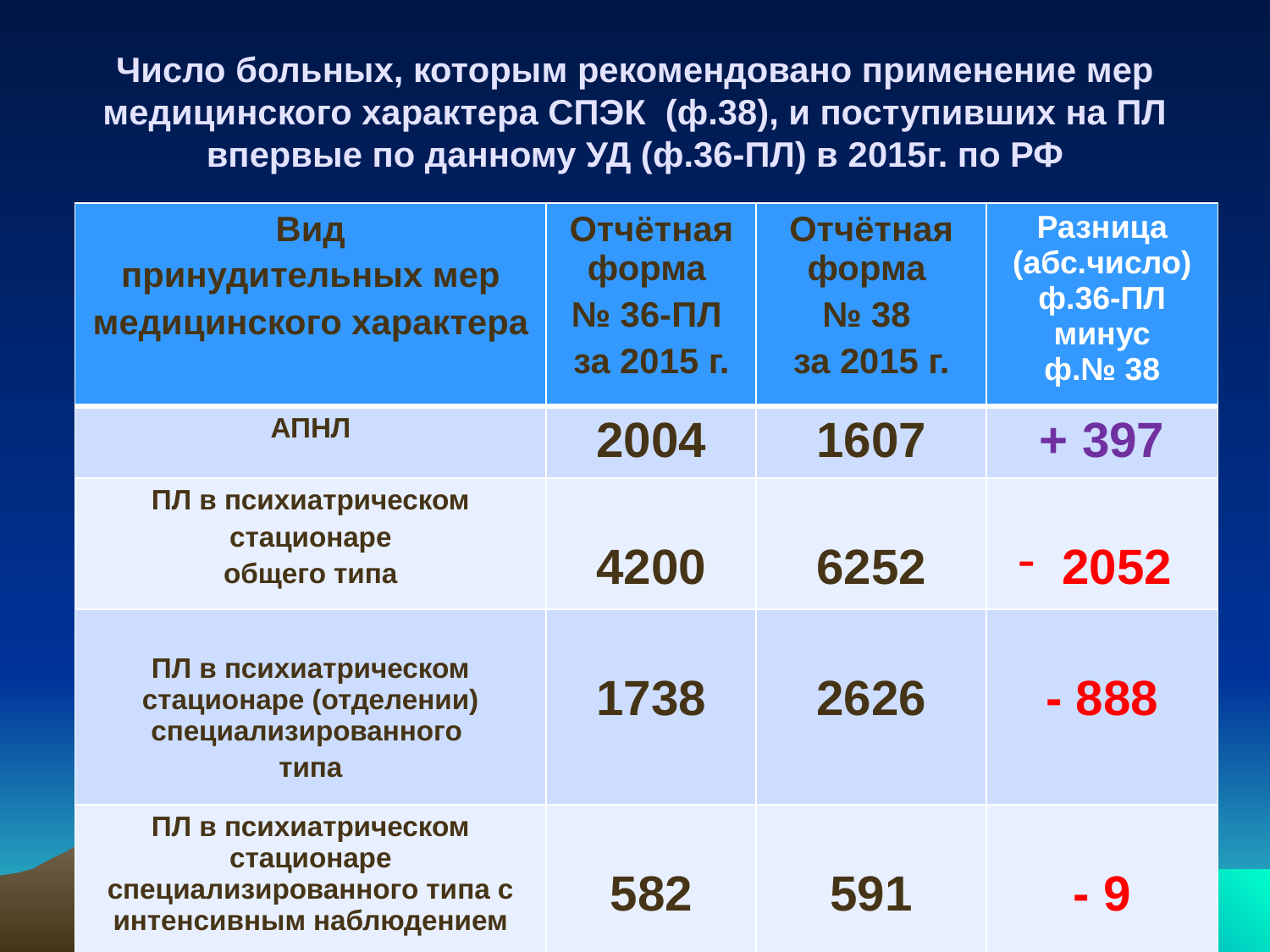

Число больных, которым рекомендовано применение мер медицинского характера СПЭК  (ф.38), и поступивших на ПЛ впервые по данному УД (ф.36-ПЛ) в 2015г. по РФ
| Вид принудительных мер медицинского характера | Отчётная форма № 36-ПЛ за 2015 г. | Отчётная форма № 38 за 2015 г. | Разница (абс.число) ф.36-ПЛ минус ф.№ 38 |
| --- | --- | --- | --- |
| АПНЛ | 2004 | 1607 | + 397 |
| ПЛ в психиатрическом стационаре общего типа | 4200 | 6252 | 2052 |
| ПЛ в психиатрическом стационаре (отделении) специализированного типа | 1738 | 2626 | - 888 |
| ПЛ в психиатрическом стационаре специализированного типа с интенсивным наблюдением | 582 | 591 | - 9 |